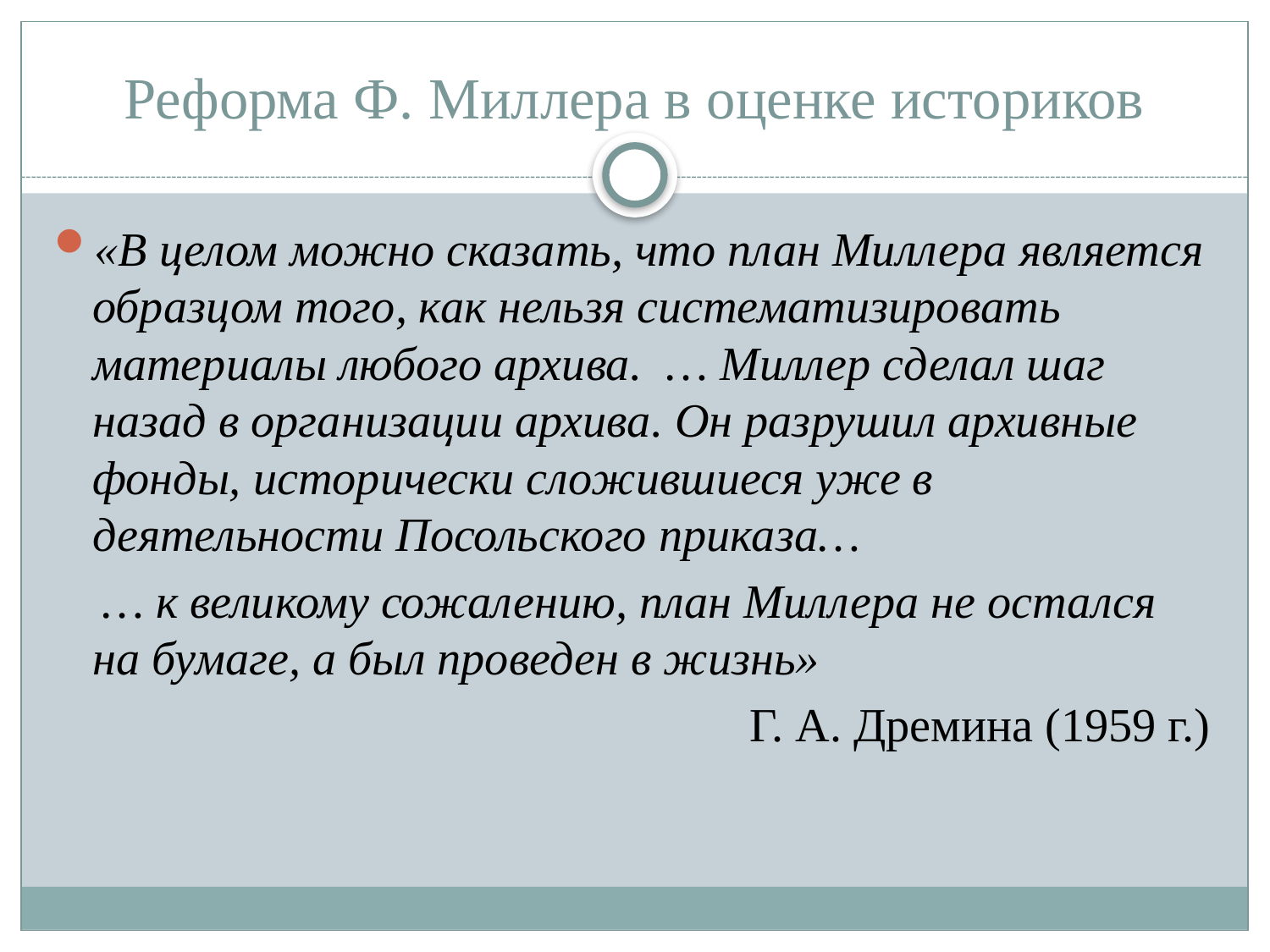

# Реформа Ф. Миллера в оценке историков
«В целом можно сказать, что план Миллера является образцом того, как нельзя систематизировать материалы любого архива.  … Миллер сделал шаг назад в организации архива. Он разрушил архивные фонды, исторически сложившиеся уже в деятельности Посольского приказа…
    … к великому сожалению, план Миллера не остался на бумаге, а был проведен в жизнь»
Г. А. Дремина (1959 г.)